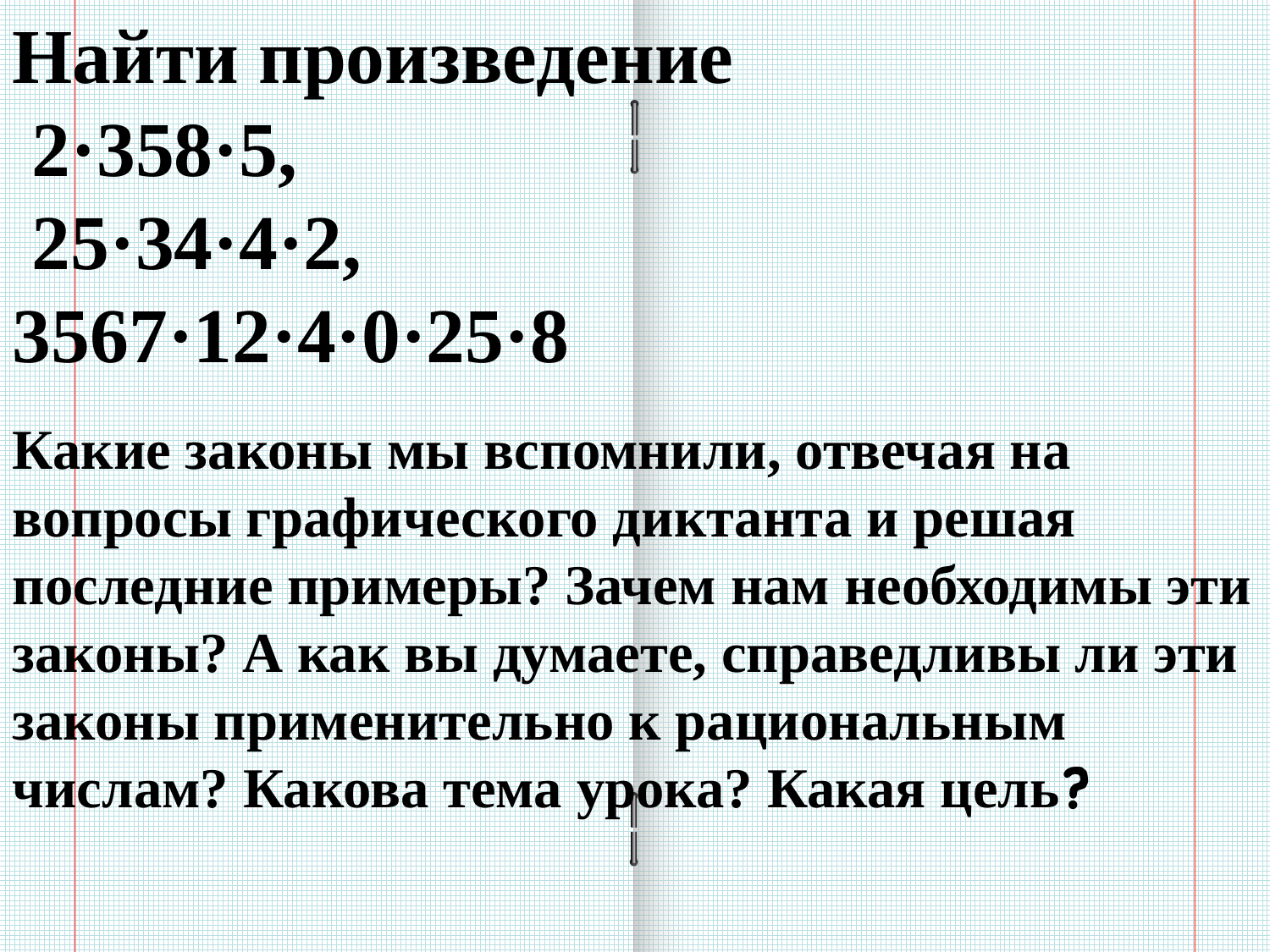

Найти произведение
 2·358·5,
 25·34·4·2,
3567·12·4·0·25·8
Какие законы мы вспомнили, отвечая на вопросы графического диктанта и решая последние примеры? Зачем нам необходимы эти законы? А как вы думаете, справедливы ли эти законы применительно к рациональным числам? Какова тема урока? Какая цель?